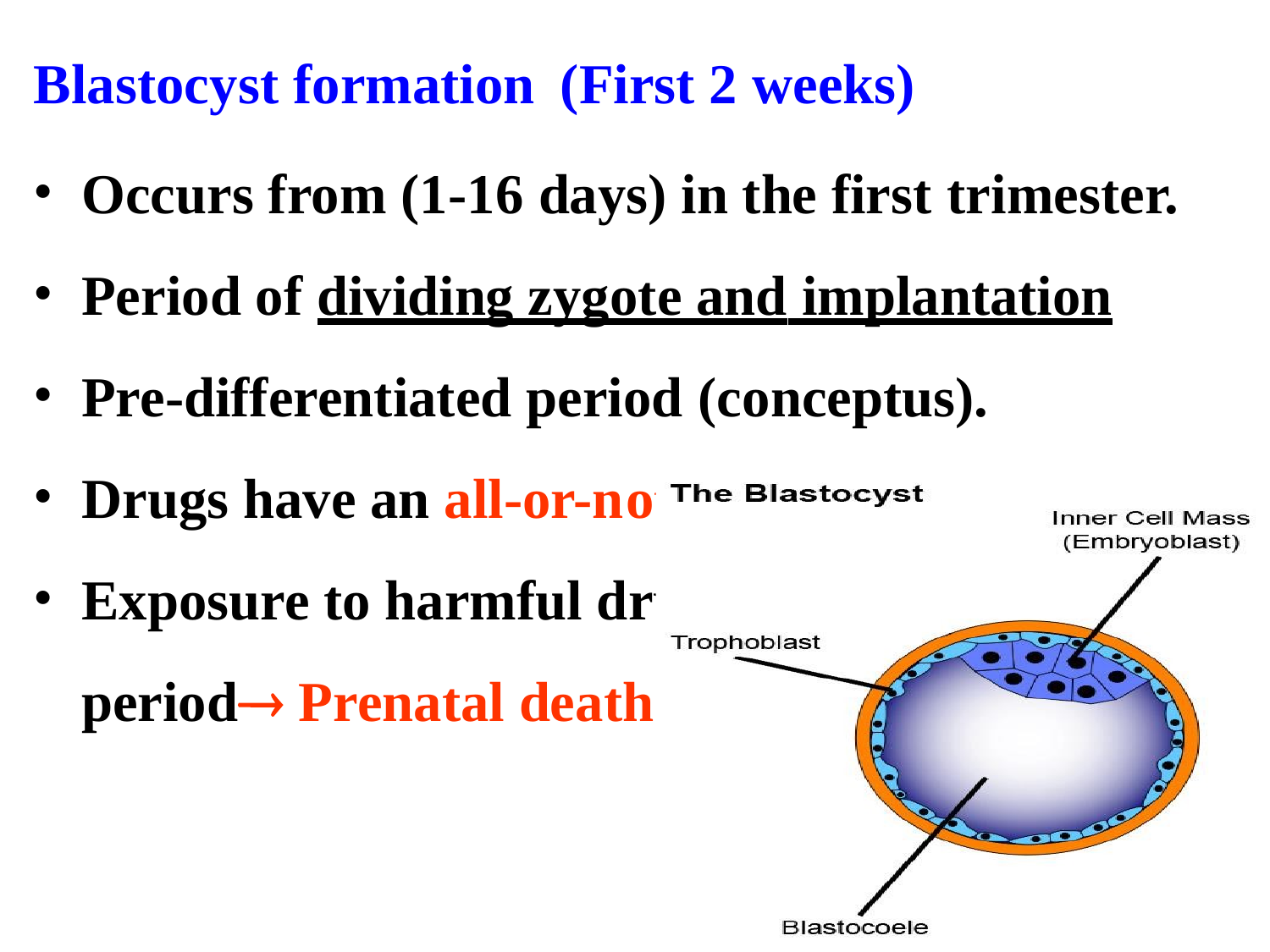

Blastocyst formation	(First 2 weeks)
Occurs from (1-16 days) in the first trimester.
Period of dividing zygote and implantation
Pre-differentiated period (conceptus).
Drugs have an all-or-n
Exposure to harmful d  period→ Prenatal death
othing effect.
rugs during this  & abortion.